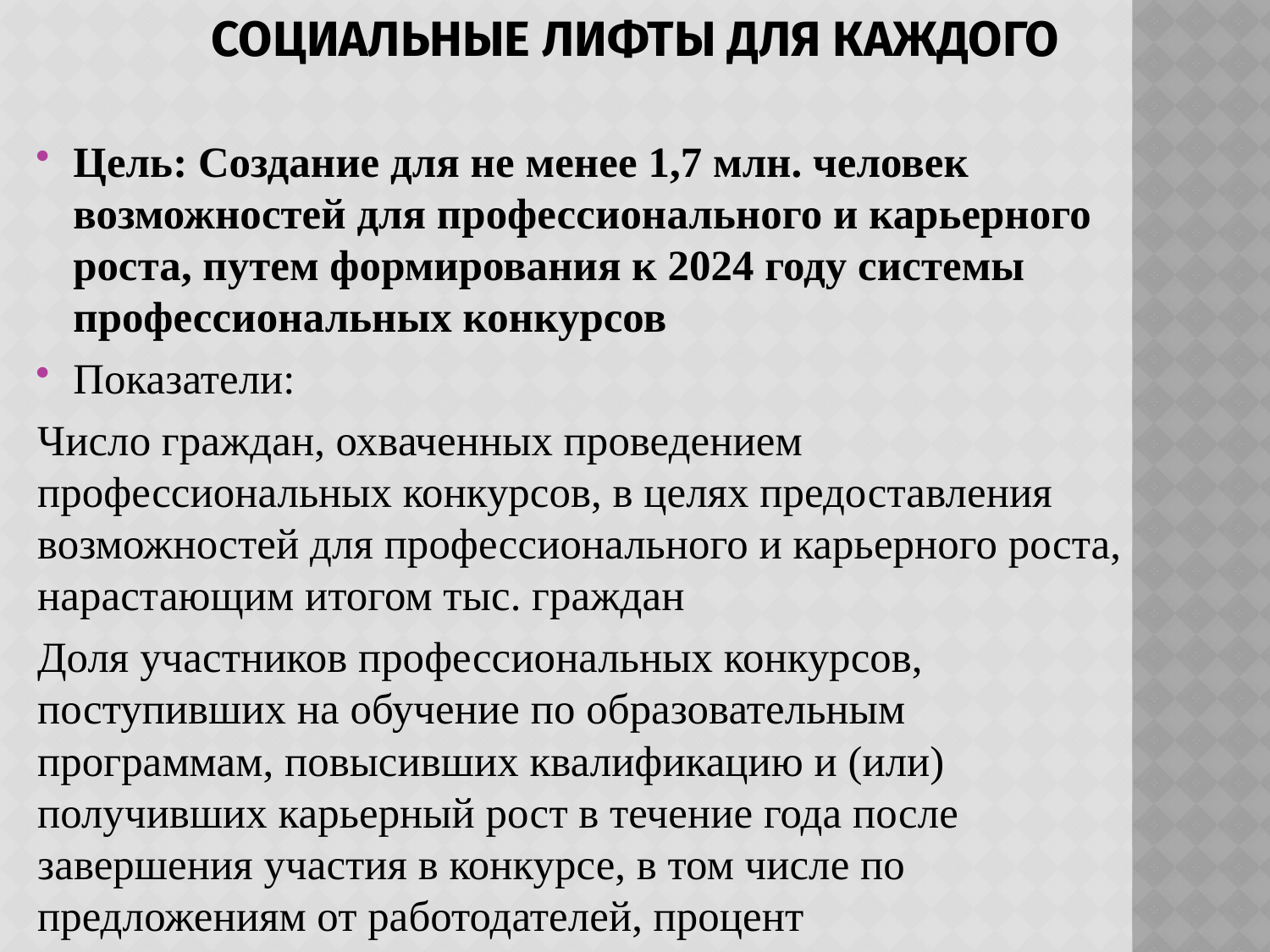

# Социальные лифты для каждого

Цель: Создание для не менее 1,7 млн. человек возможностей для профессионального и карьерного роста, путем формирования к 2024 году системы профессиональных конкурсов
Показатели:
Число граждан, охваченных проведением профессиональных конкурсов, в целях предоставления возможностей для профессионального и карьерного роста, нарастающим итогом тыс. граждан
Доля участников профессиональных конкурсов, поступивших на обучение по образовательным программам, повысивших квалификацию и (или) получивших карьерный рост в течение года после завершения участия в конкурсе, в том числе по предложениям от работодателей, процент